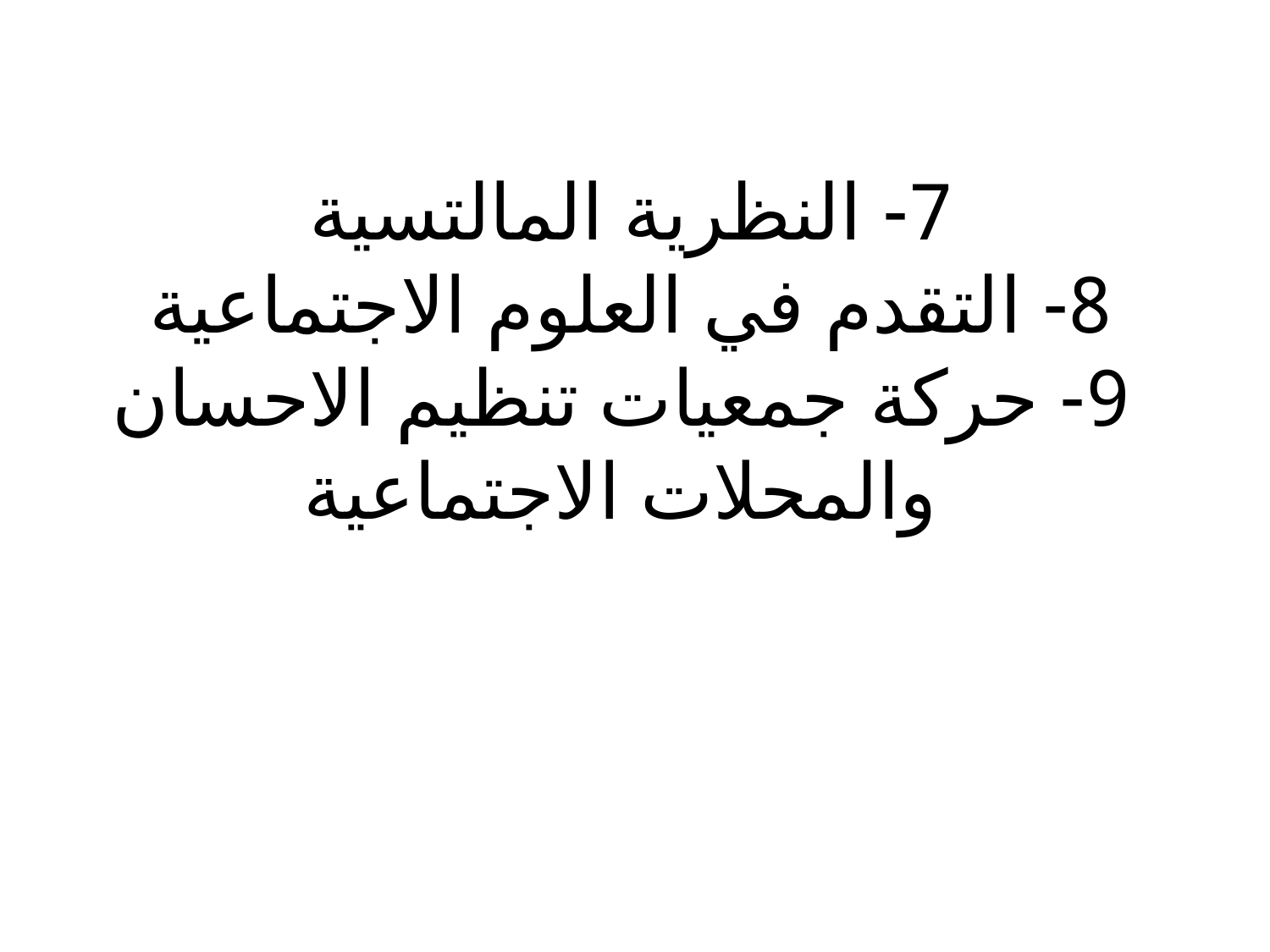

# 7- النظرية المالتسية 8- التقدم في العلوم الاجتماعية 9- حركة جمعيات تنظيم الاحسان والمحلات الاجتماعية